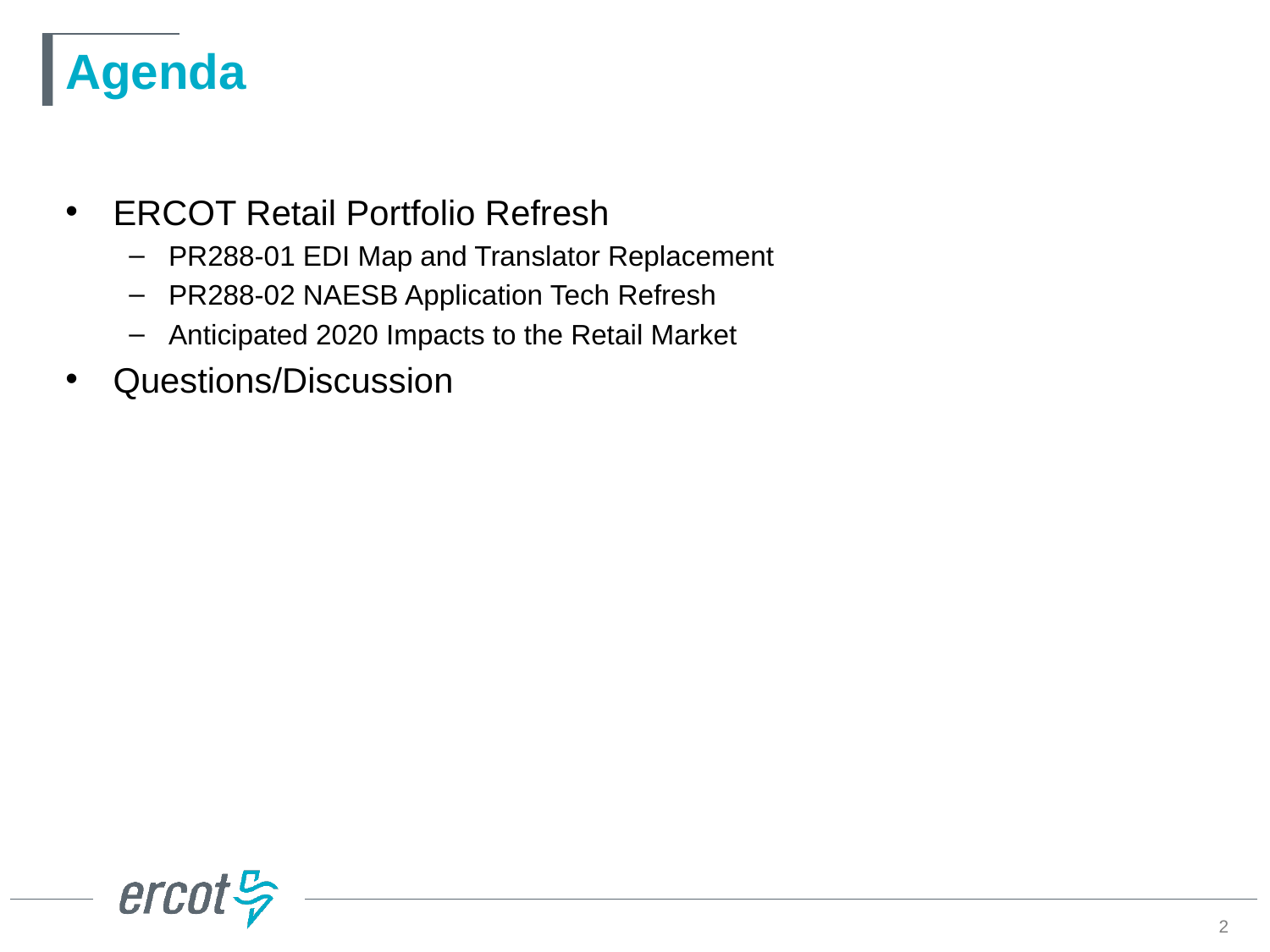

# Agenda
ERCOT Retail Portfolio Refresh
PR288-01 EDI Map and Translator Replacement
PR288-02 NAESB Application Tech Refresh
Anticipated 2020 Impacts to the Retail Market
Questions/Discussion